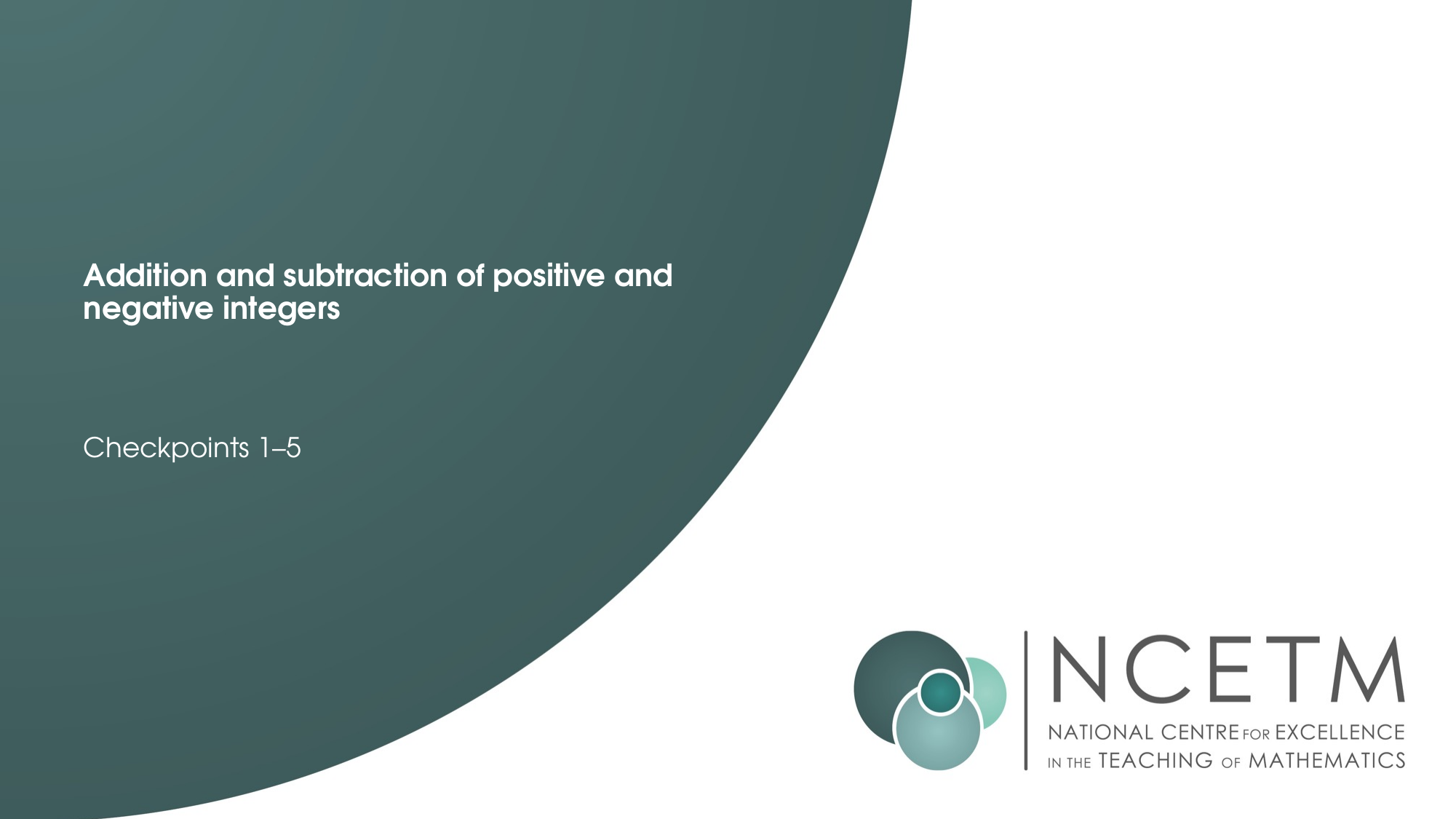

# Addition and subtraction of positive and negative integers
Checkpoints 1–5